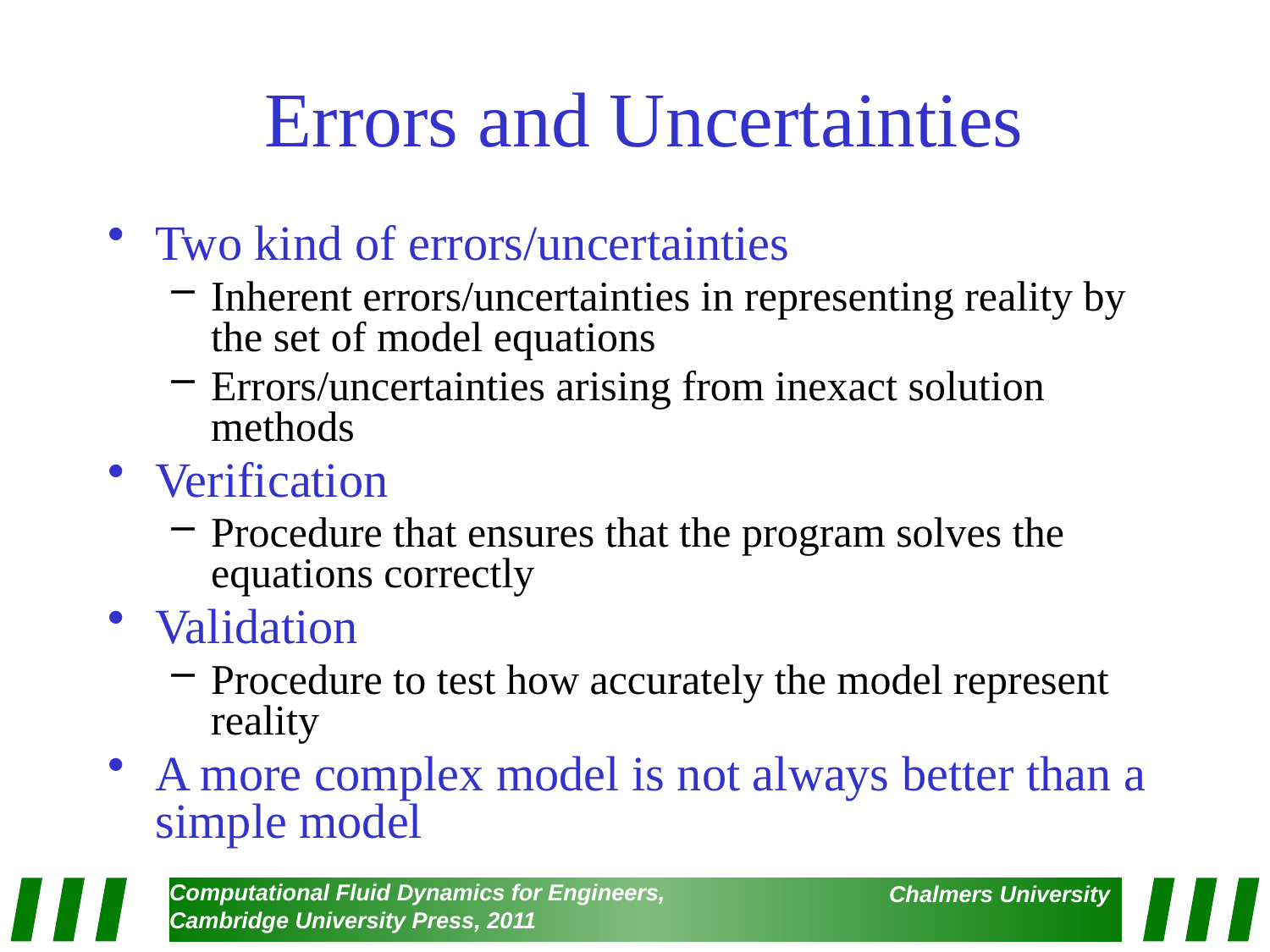

# Errors and Uncertainties
Two kind of errors/uncertainties
Inherent errors/uncertainties in representing reality by the set of model equations
Errors/uncertainties arising from inexact solution methods
Verification
Procedure that ensures that the program solves the equations correctly
Validation
Procedure to test how accurately the model represent reality
A more complex model is not always better than a simple model